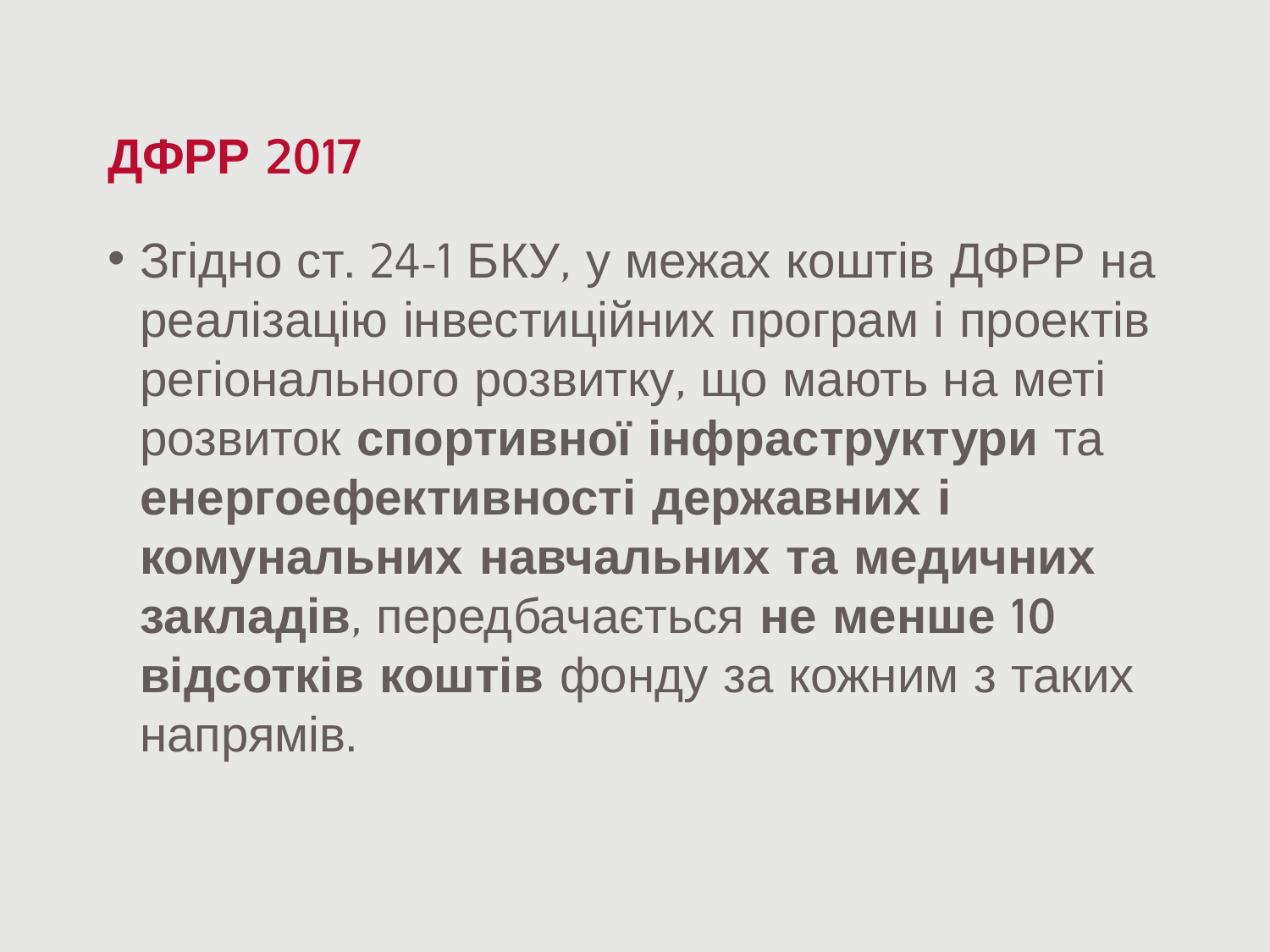

# ДФРР 2017
Згідно ст. 24-1 БКУ, у межах коштів ДФРР на реалізацію інвестиційних програм і проектів регіонального розвитку, що мають на меті розвиток спортивної інфраструктури та енергоефективності державних і комунальних навчальних та медичних закладів, передбачається не менше 10 відсотків коштів фонду за кожним з таких напрямів.